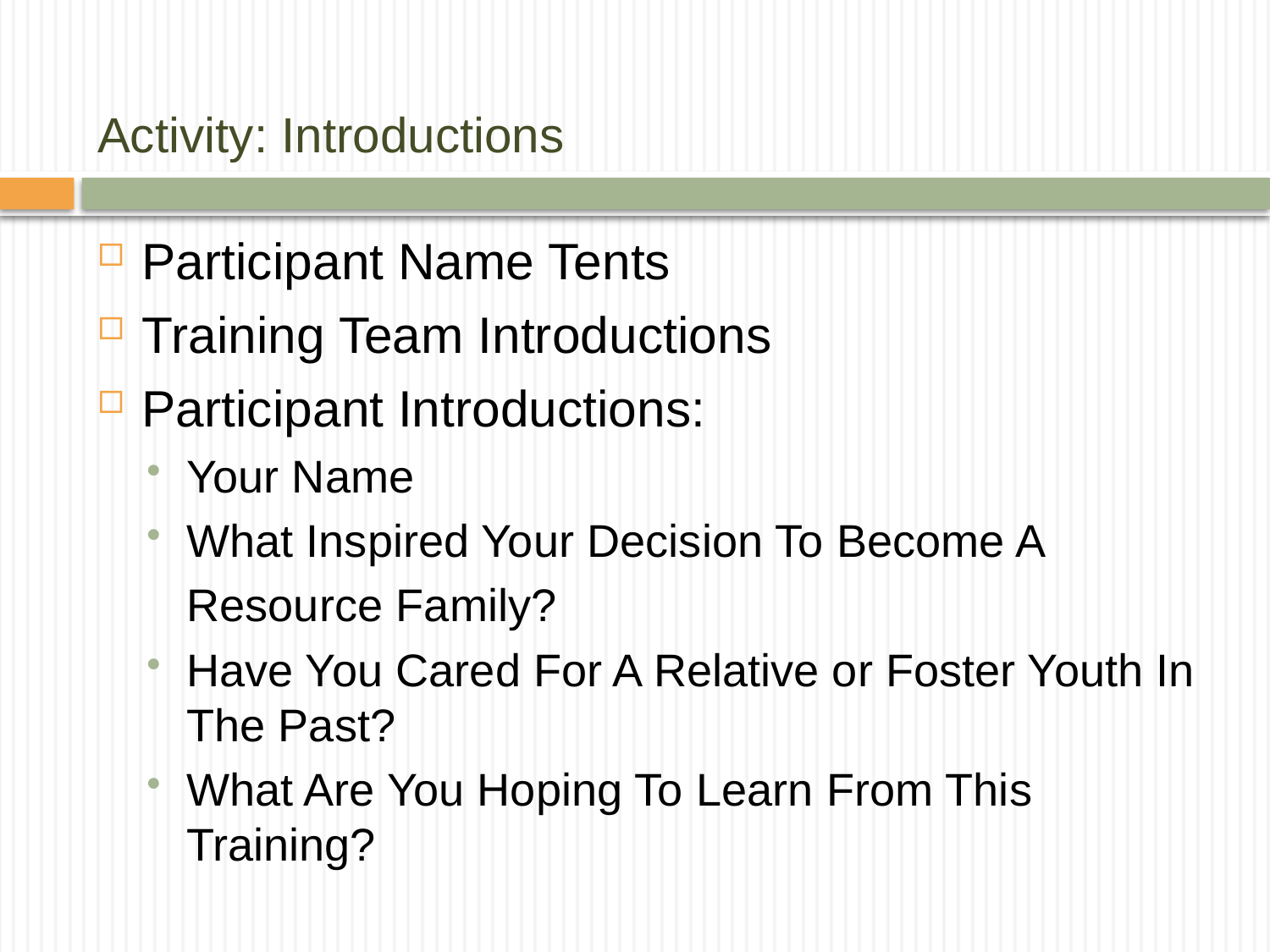

# Activity: Introductions
Participant Name Tents
Training Team Introductions
Participant Introductions:
Your Name
What Inspired Your Decision To Become A
   Resource Family?
Have You Cared For A Relative or Foster Youth In The Past?
What Are You Hoping To Learn From This Training?